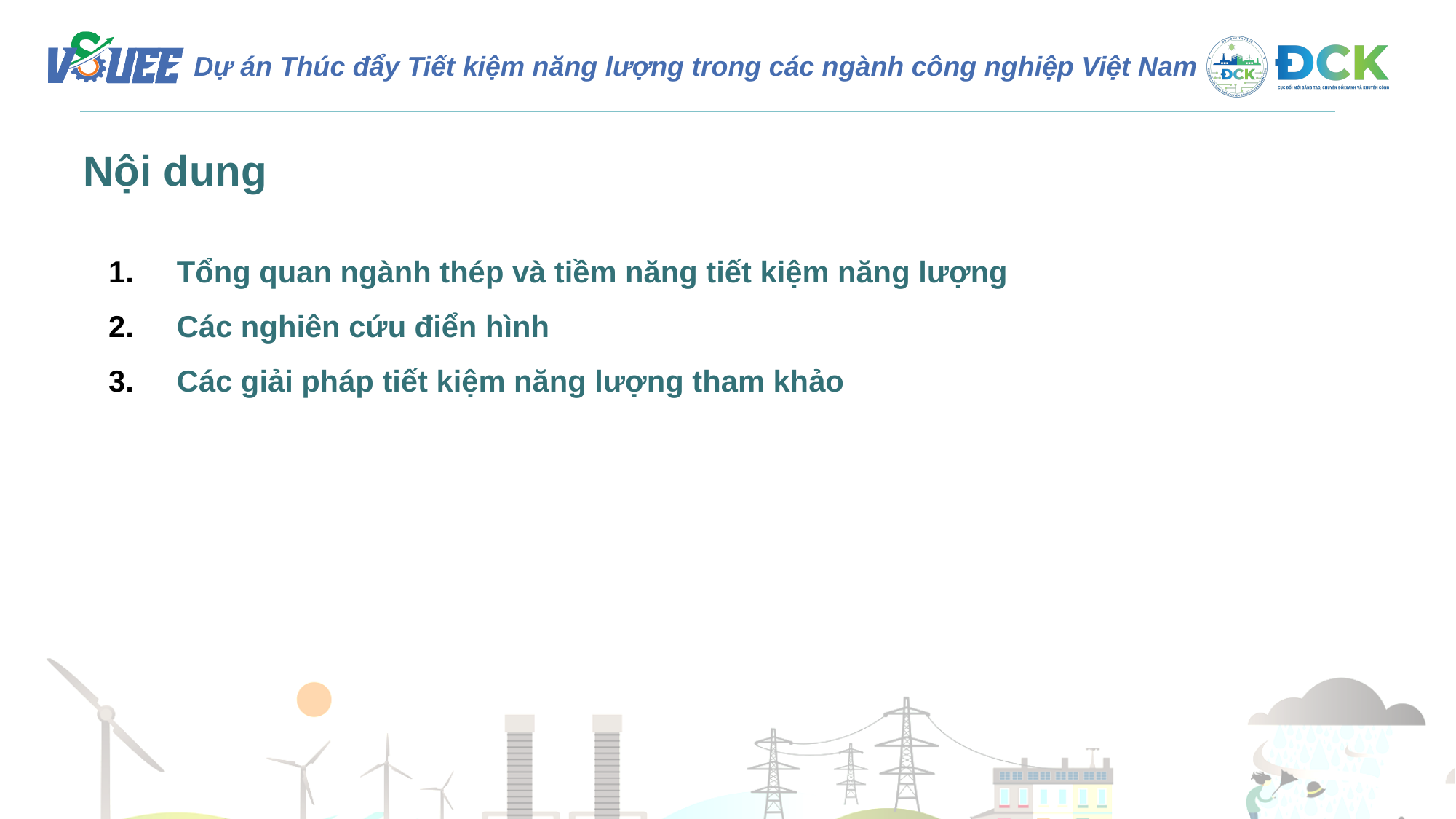

Nội dung
Tổng quan ngành thép và tiềm năng tiết kiệm năng lượng
Các nghiên cứu điển hình
Các giải pháp tiết kiệm năng lượng tham khảo